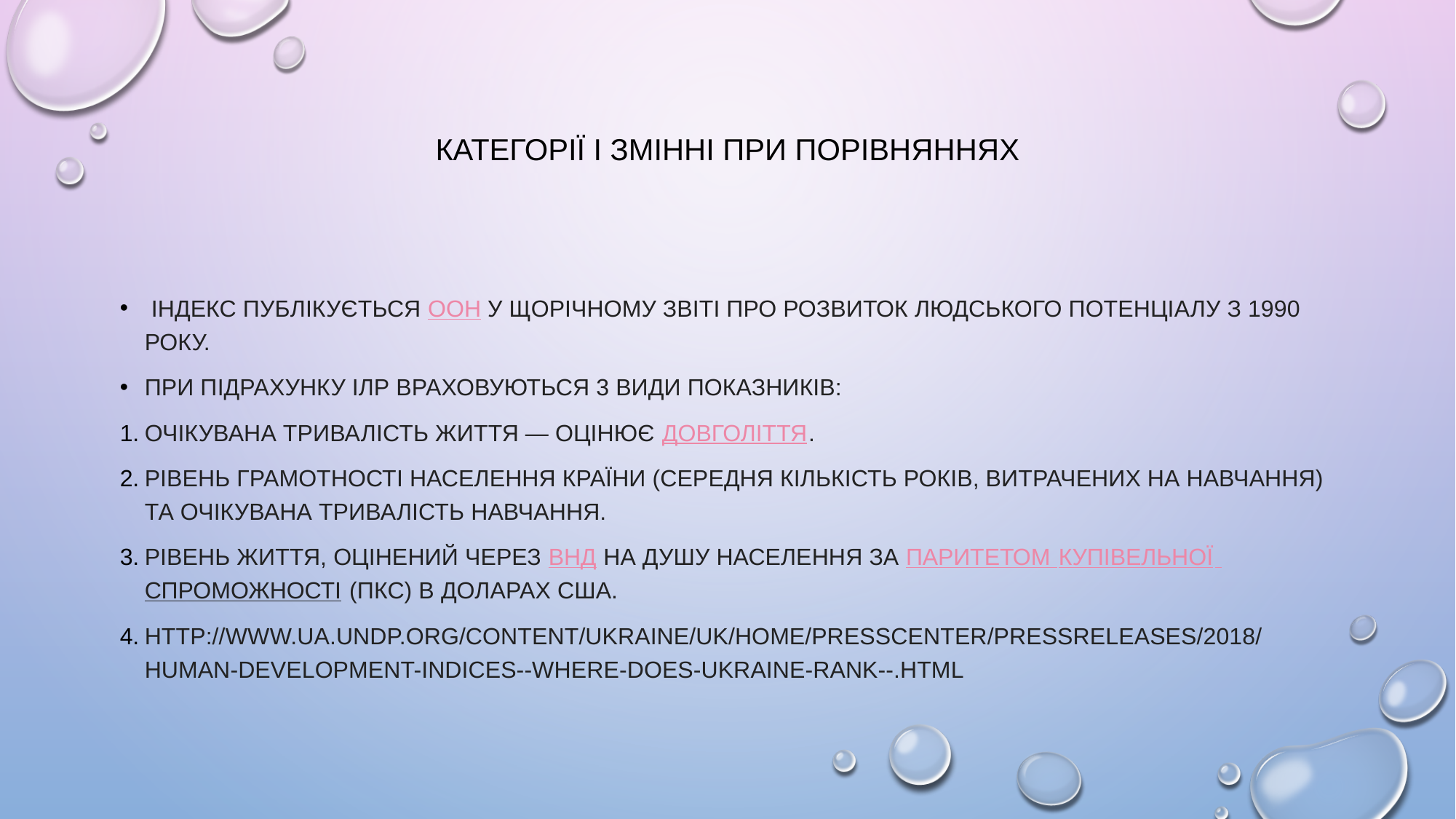

# Категорії і змінні при порівняннях
 Індекс публікується ООН у щорічному звіті про розвиток людського потенціалу з 1990 року.
При підрахунку ІЛР враховуються 3 види показників:
Очікувана тривалість життя — оцінює довголіття.
Рівень грамотності населення країни (середня кількість років, витрачених на навчання) та очікувана тривалість навчання.
Рівень життя, оцінений через ВНД на душу населення за паритетом купівельної спроможності (ПКС) в доларах США.
http://www.ua.undp.org/content/ukraine/uk/home/presscenter/pressreleases/2018/human-development-indices--where-does-ukraine-rank--.html